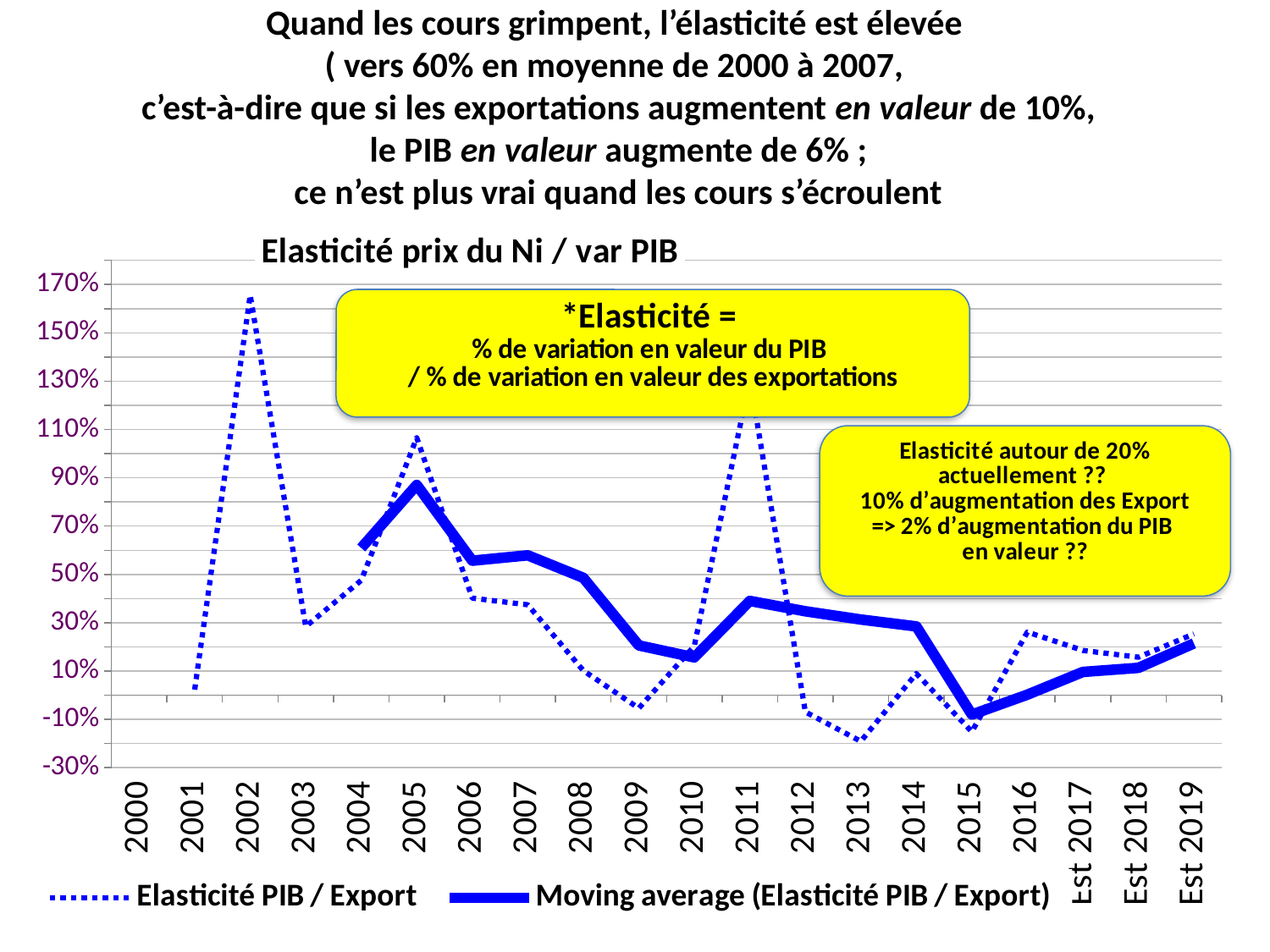

# Quand les cours grimpent, l’élasticité est élevée ( vers 60% en moyenne de 2000 à 2007, c’est-à-dire que si les exportations augmentent en valeur de 10%, le PIB en valeur augmente de 6% ; ce n’est plus vrai quand les cours s’écroulent

### Chart: Elasticité prix du Ni / var PIB

| Category | Elasticité PIB / Export |
|---|---|
| 2000 | None |
| 2001 | 0.0230668055111455 |
| 2002 | 1.656238687721891 |
| 2003 | 0.284250653675646 |
| 2004 | 0.475412648253243 |
| 2005 | 1.06578422981954 |
| 2006 | 0.401790752218984 |
| 2007 | 0.374153655890572 |
| 2008 | 0.10203257287004 |
| 2009 | -0.0540131052494156 |
| 2010 | 0.203512902714987 |
| 2011 | 1.309339435696645 |
| 2012 | -0.0693032259122301 |
| 2013 | -0.190817301567155 |
| 2014 | 0.0895903052767134 |
| 2015 | -0.151161613838401 |
| 2016 | 0.261208822321656 |
| Est 2017 | 0.185175560861327 |
| Est 2018 | 0.157331876859448 |
| Est 2019 | 0.25375 |